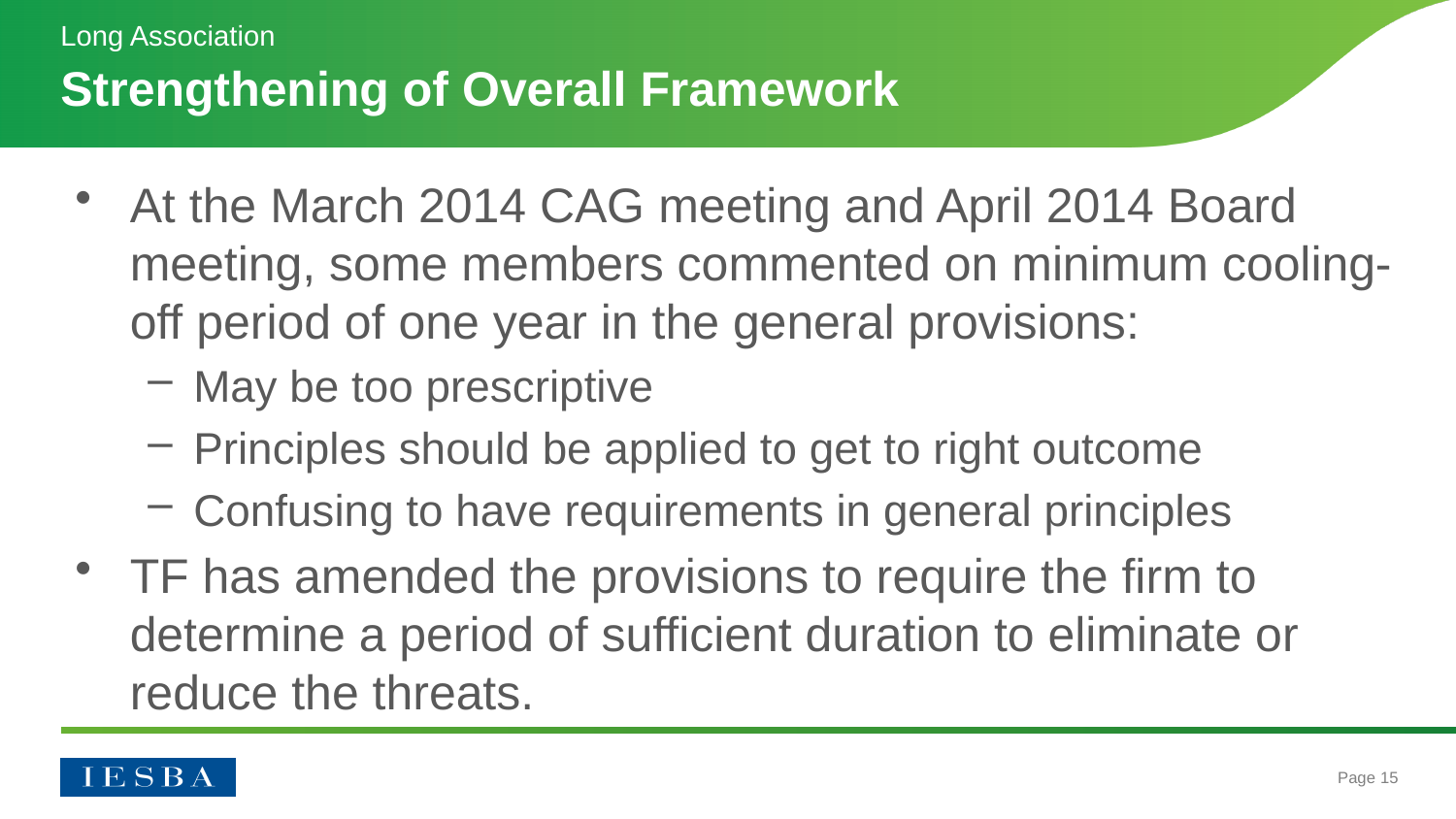

Long Association
# Strengthening of Overall Framework
At the March 2014 CAG meeting and April 2014 Board meeting, some members commented on minimum cooling-off period of one year in the general provisions:
May be too prescriptive
Principles should be applied to get to right outcome
Confusing to have requirements in general principles
TF has amended the provisions to require the firm to determine a period of sufficient duration to eliminate or reduce the threats.